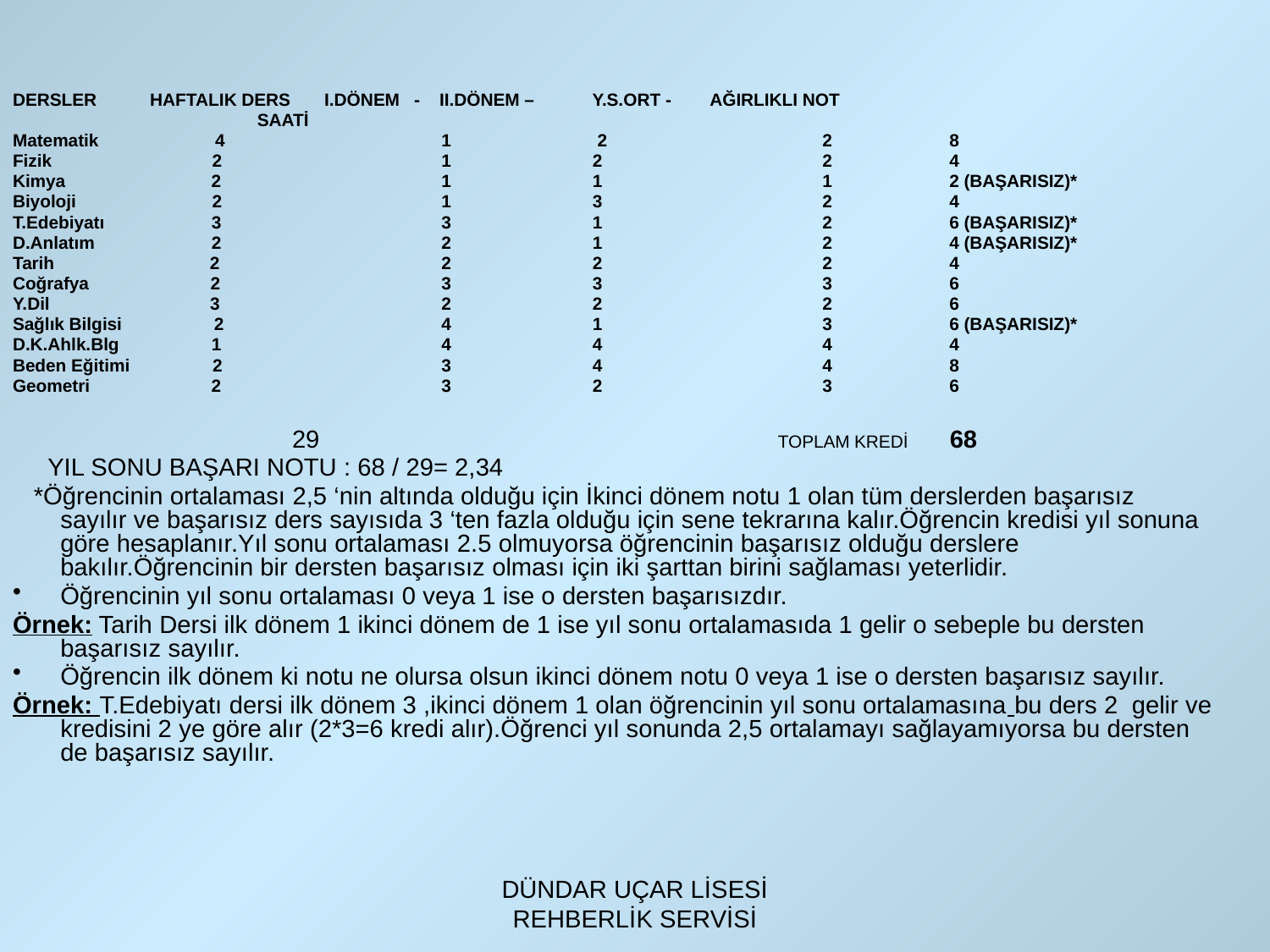

DERSLER           HAFTALIK DERS       I.DÖNEM   -    II.DÖNEM –            Y.S.ORT -        AĞIRLIKLI NOT
                SAATİ
Matematik                        4		1	      2		2	8
Fizik                                 2		1	     2	 	2	4
Kimya                              2		1	     1		1	2 (BAŞARISIZ)*
Biyoloji                            2		1	     3		2	4
T.Edebiyatı                      3		3	     1		2	6 (BAŞARISIZ)*
D.Anlatım                        2		2	     1		2	4 (BAŞARISIZ)*
Tarih                                2		2	     2		2	4
Coğrafya                         2		3	     3		3	6
Y.Dil                                 3		2	     2		2	6
Sağlık Bilgisi                   2		4	     1		3	6 (BAŞARISIZ)*
D.K.Ahlk.Blg                   1		4	     4		4	4
Beden Eğitimi                 2		3	     4		4	8
Geometri                         2		3	     2		3	6

		               29		                              TOPLAM KREDİ      68
     YIL SONU BAŞARI NOTU : 68 / 29= 2,34
   *Öğrencinin ortalaması 2,5 ‘nin altında olduğu için İkinci dönem notu 1 olan tüm derslerden başarısız  sayılır ve başarısız ders sayısıda 3 ‘ten fazla olduğu için sene tekrarına kalır.Öğrencin kredisi yıl sonuna göre hesaplanır.Yıl sonu ortalaması 2.5 olmuyorsa öğrencinin başarısız olduğu derslere bakılır.Öğrencinin bir dersten başarısız olması için iki şarttan birini sağlaması yeterlidir.
Öğrencinin yıl sonu ortalaması 0 veya 1 ise o dersten başarısızdır.
Örnek: Tarih Dersi ilk dönem 1 ikinci dönem de 1 ise yıl sonu ortalamasıda 1 gelir o sebeple bu dersten başarısız sayılır.
Öğrencin ilk dönem ki notu ne olursa olsun ikinci dönem notu 0 veya 1 ise o dersten başarısız sayılır.
Örnek: T.Edebiyatı dersi ilk dönem 3 ,ikinci dönem 1 olan öğrencinin yıl sonu ortalamasına bu ders 2  gelir ve kredisini 2 ye göre alır (2*3=6 kredi alır).Öğrenci yıl sonunda 2,5 ortalamayı sağlayamıyorsa bu dersten de başarısız sayılır.

DÜNDAR UÇAR LİSESİ REHBERLİK SERVİSİ